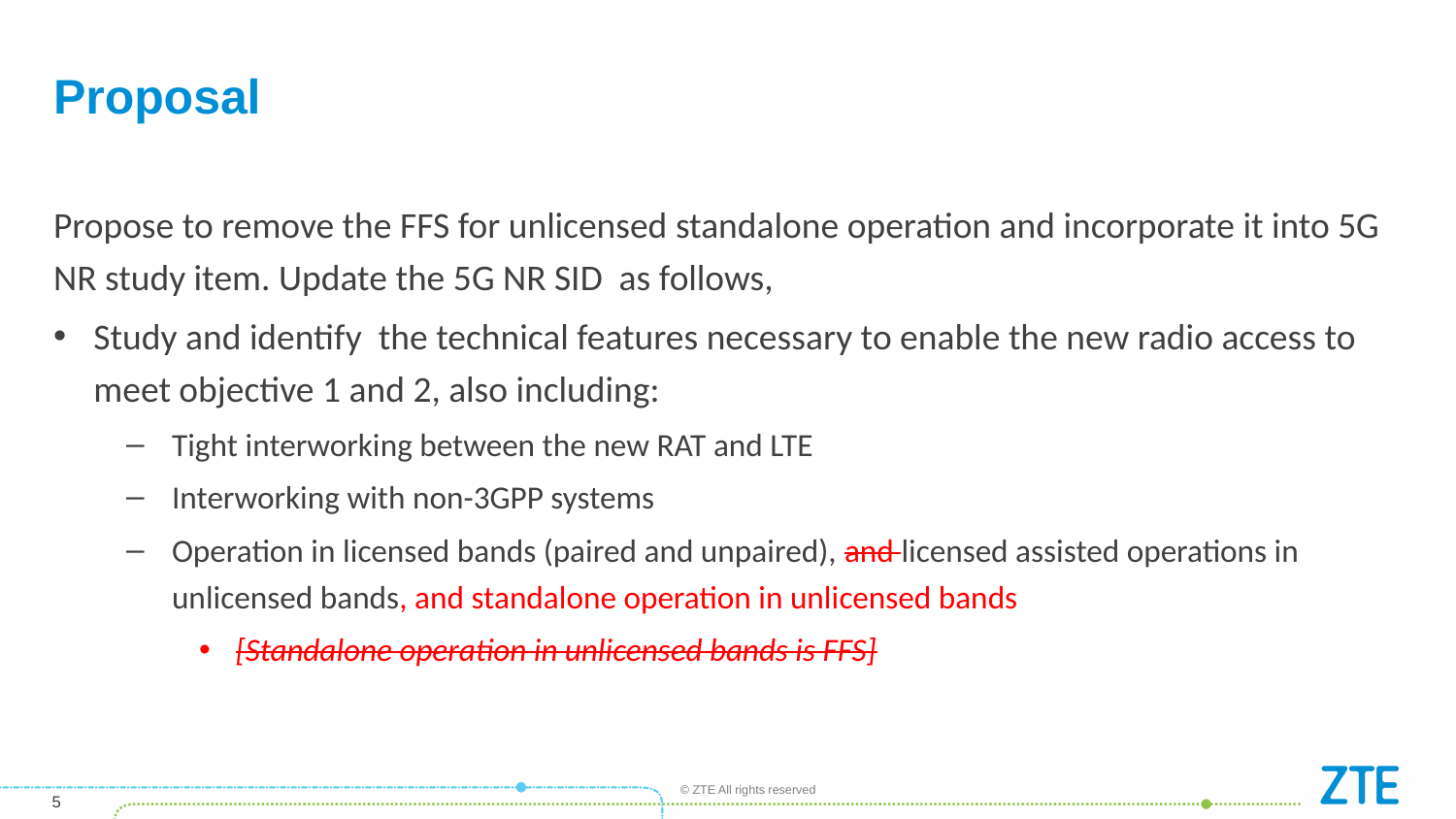

# Proposal
Propose to remove the FFS for unlicensed standalone operation and incorporate it into 5G NR study item. Update the 5G NR SID  as follows,
Study and identify  the technical features necessary to enable the new radio access to meet objective 1 and 2, also including:
Tight interworking between the new RAT and LTE
Interworking with non-3GPP systems
Operation in licensed bands (paired and unpaired), and licensed assisted operations in unlicensed bands, and standalone operation in unlicensed bands
[Standalone operation in unlicensed bands is FFS]